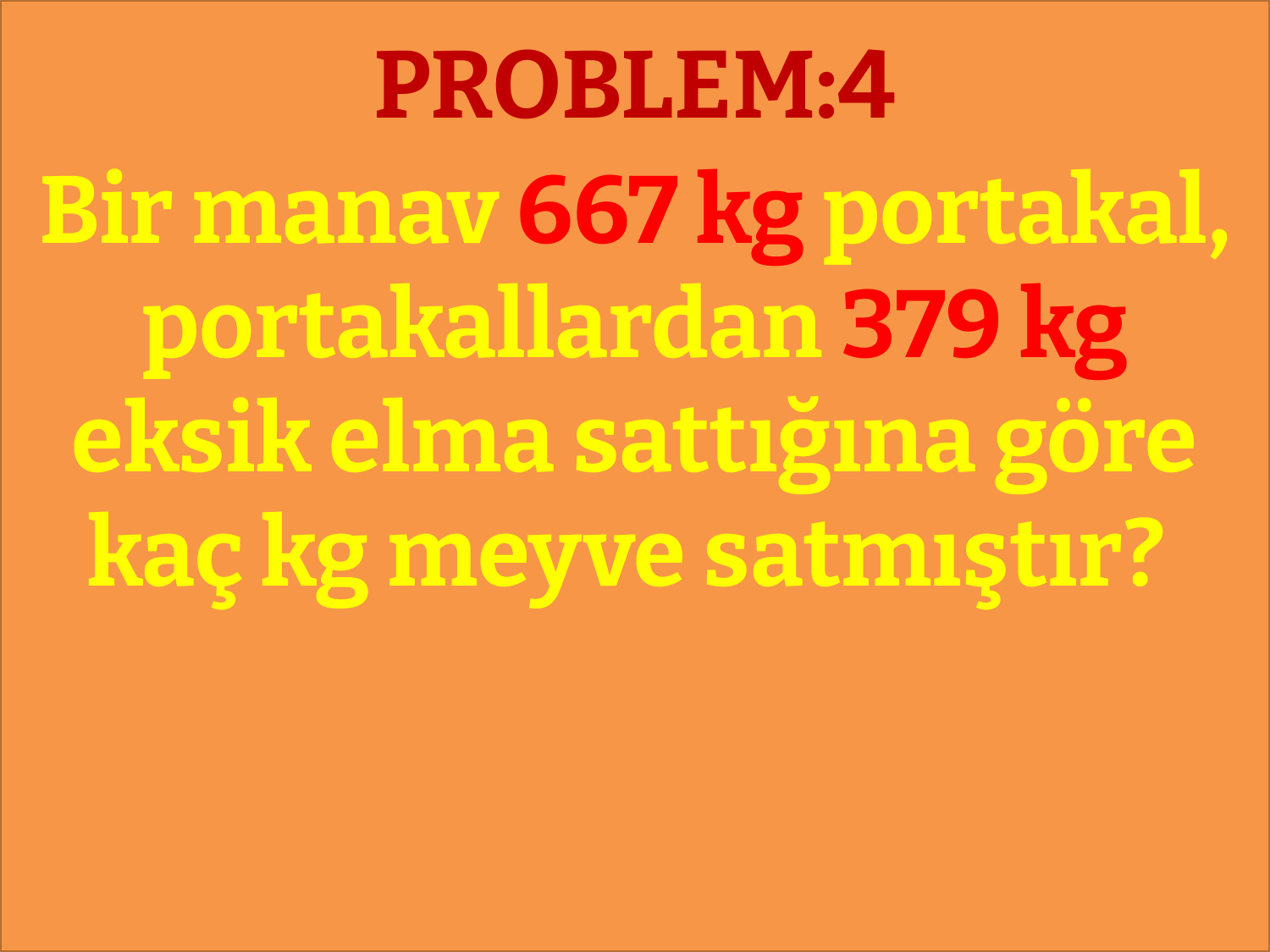

PROBLEM:4
#
Bir manav 667 kg portakal, portakallardan 379 kg eksik elma sattığına göre kaç kg meyve satmıştır?